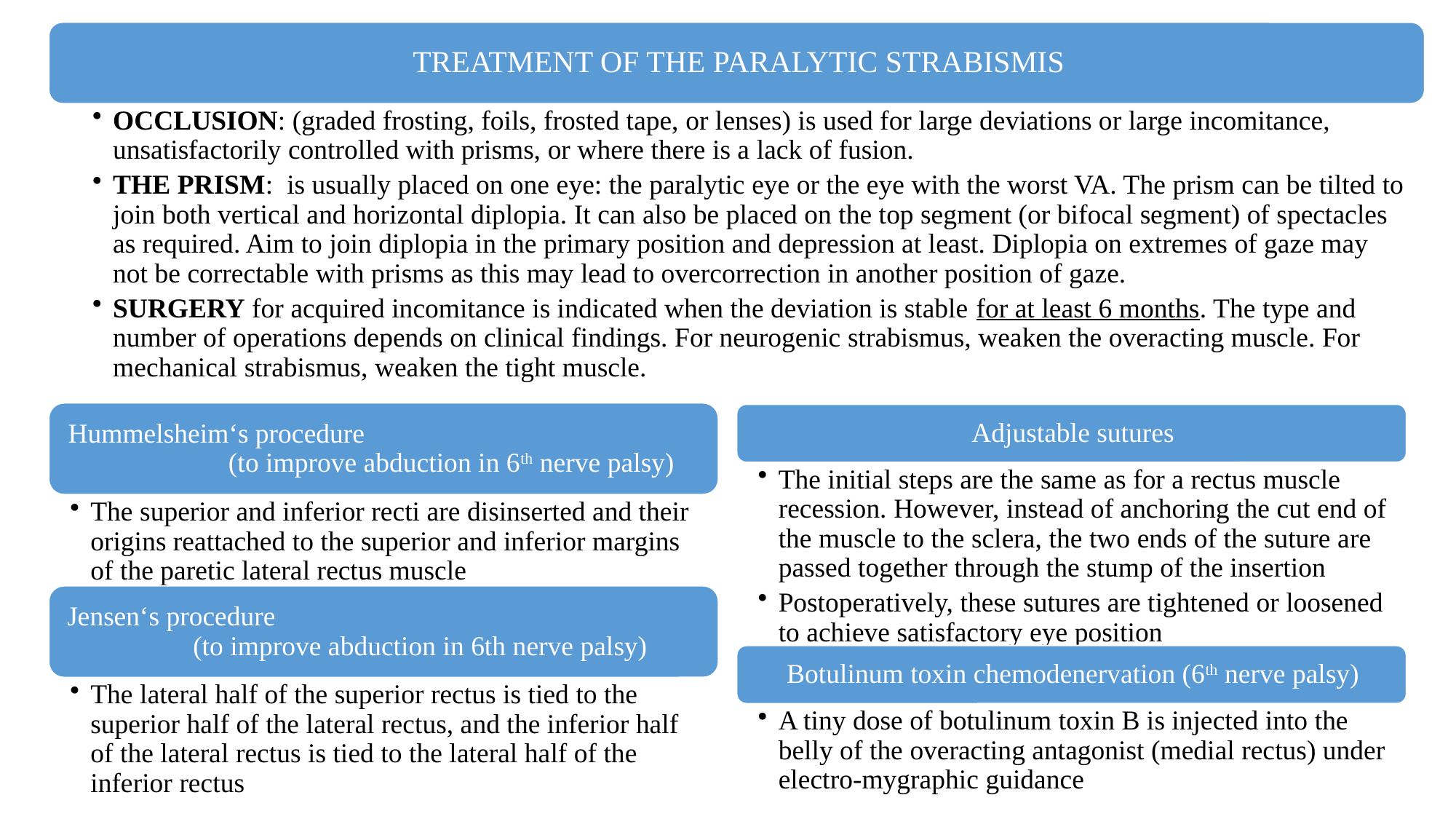

TREATMENT OF THE PARALYTIC STRABISMIS
OCCLUSION: (graded frosting, foils, frosted tape, or lenses) is used for large deviations or large incomitance, unsatisfactorily controlled with prisms, or where there is a lack of fusion.
THE PRISM:  is usually placed on one eye: the paralytic eye or the eye with the worst VA. The prism can be tilted to join both vertical and horizontal diplopia. It can also be placed on the top segment (or bifocal segment) of spectacles as required. Aim to join diplopia in the primary position and depression at least. Diplopia on extremes of gaze may not be correctable with prisms as this may lead to overcorrection in another position of gaze.
SURGERY for acquired incomitance is indicated when the deviation is stable for at least 6 months. The type and number of operations depends on clinical findings. For neurogenic strabismus, weaken the overacting muscle. For mechanical strabismus, weaken the tight muscle.
Hummelsheim‘s procedure                                                                     (to improve abduction in 6th nerve palsy)
The superior and inferior recti are disinserted and their origins reattached to the superior and inferior margins of the paretic lateral rectus muscle
Jensen‘s procedure                                                                         (to improve abduction in 6th nerve palsy)
The lateral half of the superior rectus is tied to the superior half of the lateral rectus, and the inferior half of the lateral rectus is tied to the lateral half of the inferior rectus
Adjustable sutures
The initial steps are the same as for a rectus muscle recession. However, instead of anchoring the cut end of the muscle to the sclera, the two ends of the suture are passed together through the stump of the insertion
Postoperatively, these sutures are tightened or loosened to achieve satisfactory eye position
Botulinum toxin chemodenervation (6th nerve palsy)
A tiny dose of botulinum toxin B is injected into the belly of the overacting antagonist (medial rectus) under electro-mygraphic guidance